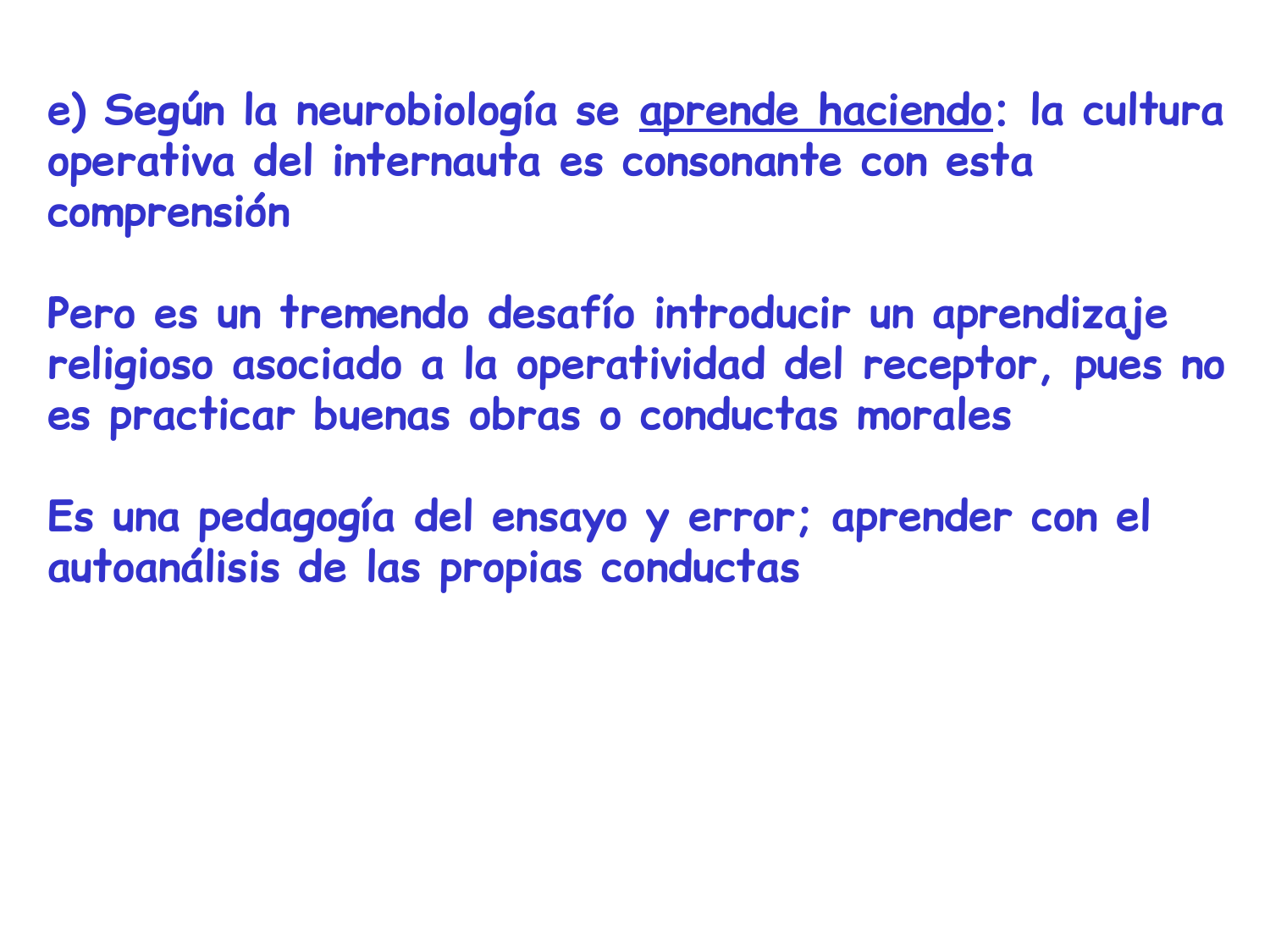

e) Según la neurobiología se aprende haciendo: la cultura operativa del internauta es consonante con esta comprensión

Pero es un tremendo desafío introducir un aprendizaje religioso asociado a la operatividad del receptor, pues no es practicar buenas obras o conductas morales

Es una pedagogía del ensayo y error; aprender con el autoanálisis de las propias conductas